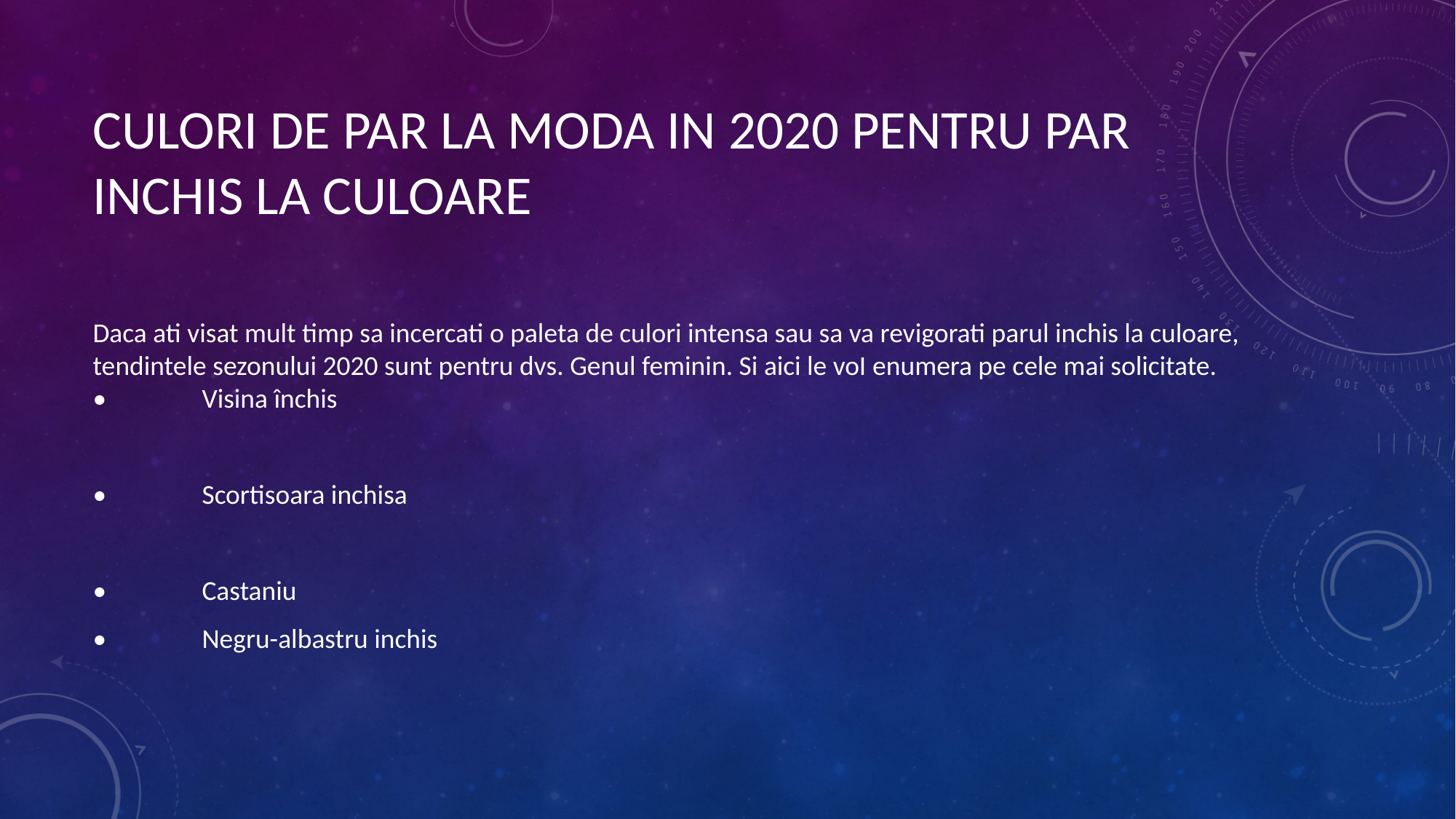

# CULORI DE PAR LA MODA IN 2020 PENTRU PAR INCHIS LA CULOARE

Daca ati visat mult timp sa incercati o paleta de culori intensa sau sa va revigorati parul inchis la culoare, tendintele sezonului 2020 sunt pentru dvs. Genul feminin. Si aici le voI enumera pe cele mai solicitate.
•	Visina închis

•	Scortisoara inchisa

•	Castaniu
•	Negru-albastru inchis